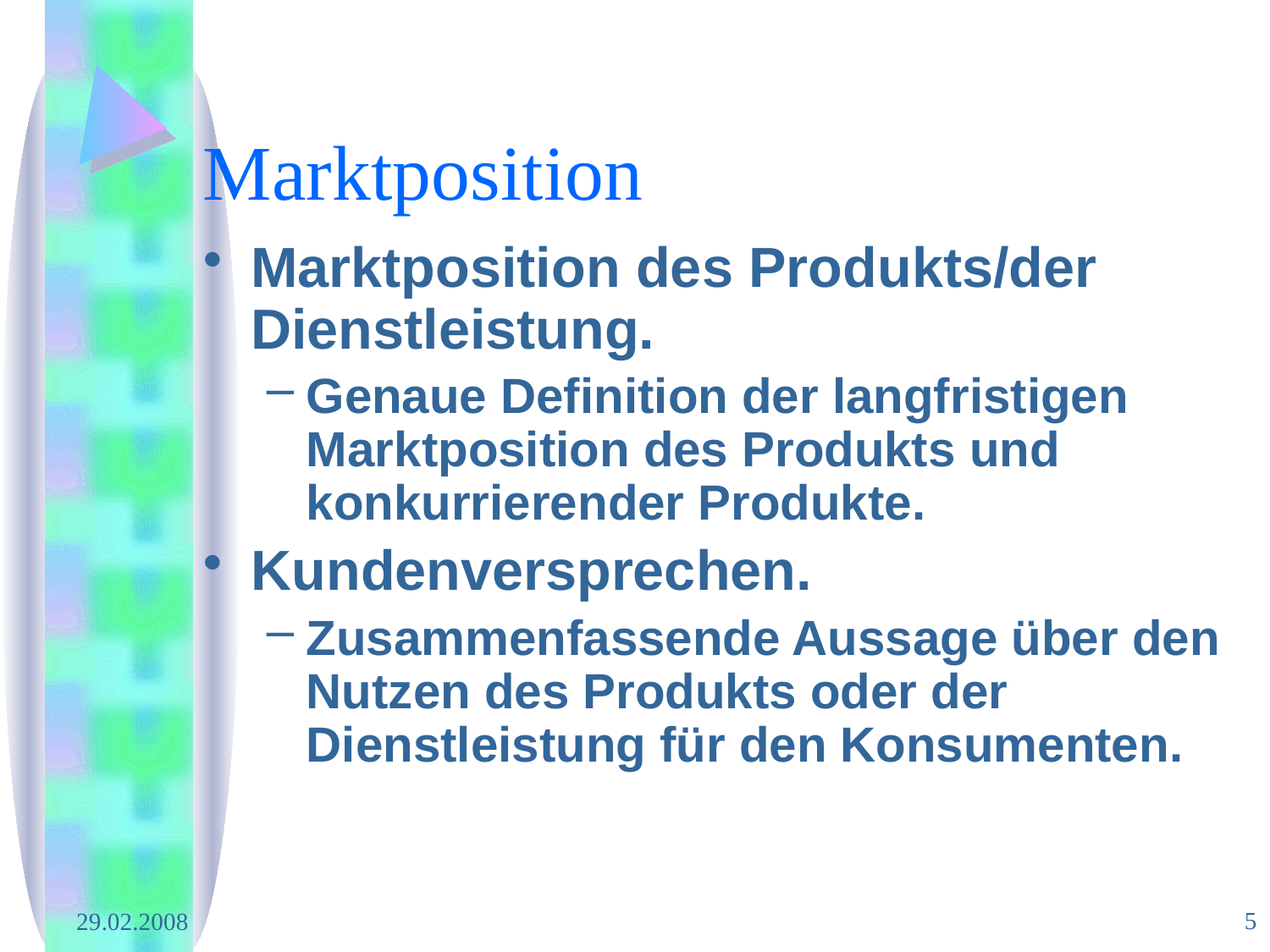

# Marktposition
Marktposition des Produkts/der Dienstleistung.
Genaue Definition der langfristigen Marktposition des Produkts und konkurrierender Produkte.
Kundenversprechen.
Zusammenfassende Aussage über den Nutzen des Produkts oder der Dienstleistung für den Konsumenten.
5
29.02.2008